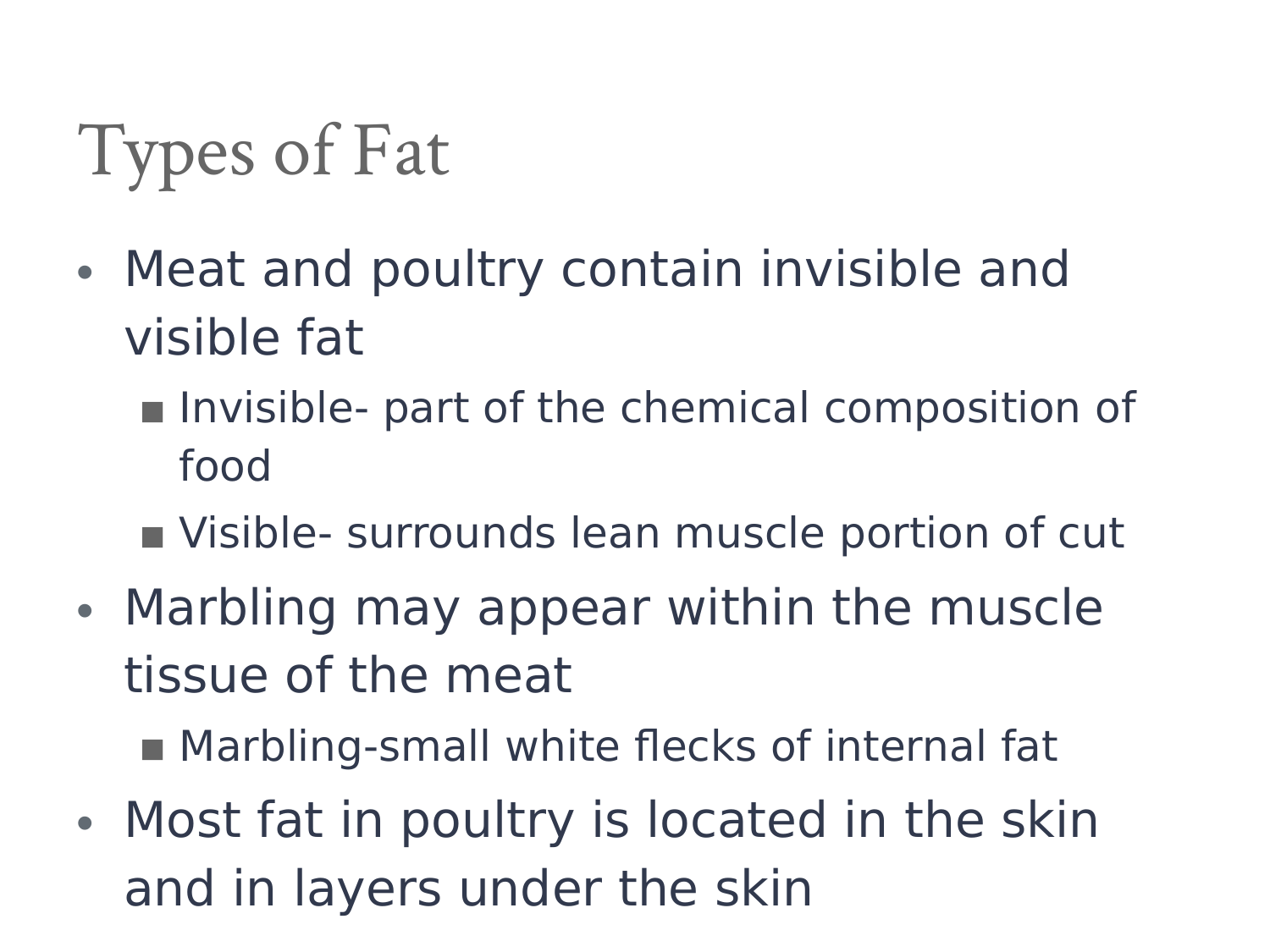

# Types of Fat
Meat and poultry contain invisible and visible fat
Invisible- part of the chemical composition of food
Visible- surrounds lean muscle portion of cut
Marbling may appear within the muscle tissue of the meat
Marbling-small white flecks of internal fat
Most fat in poultry is located in the skin and in layers under the skin